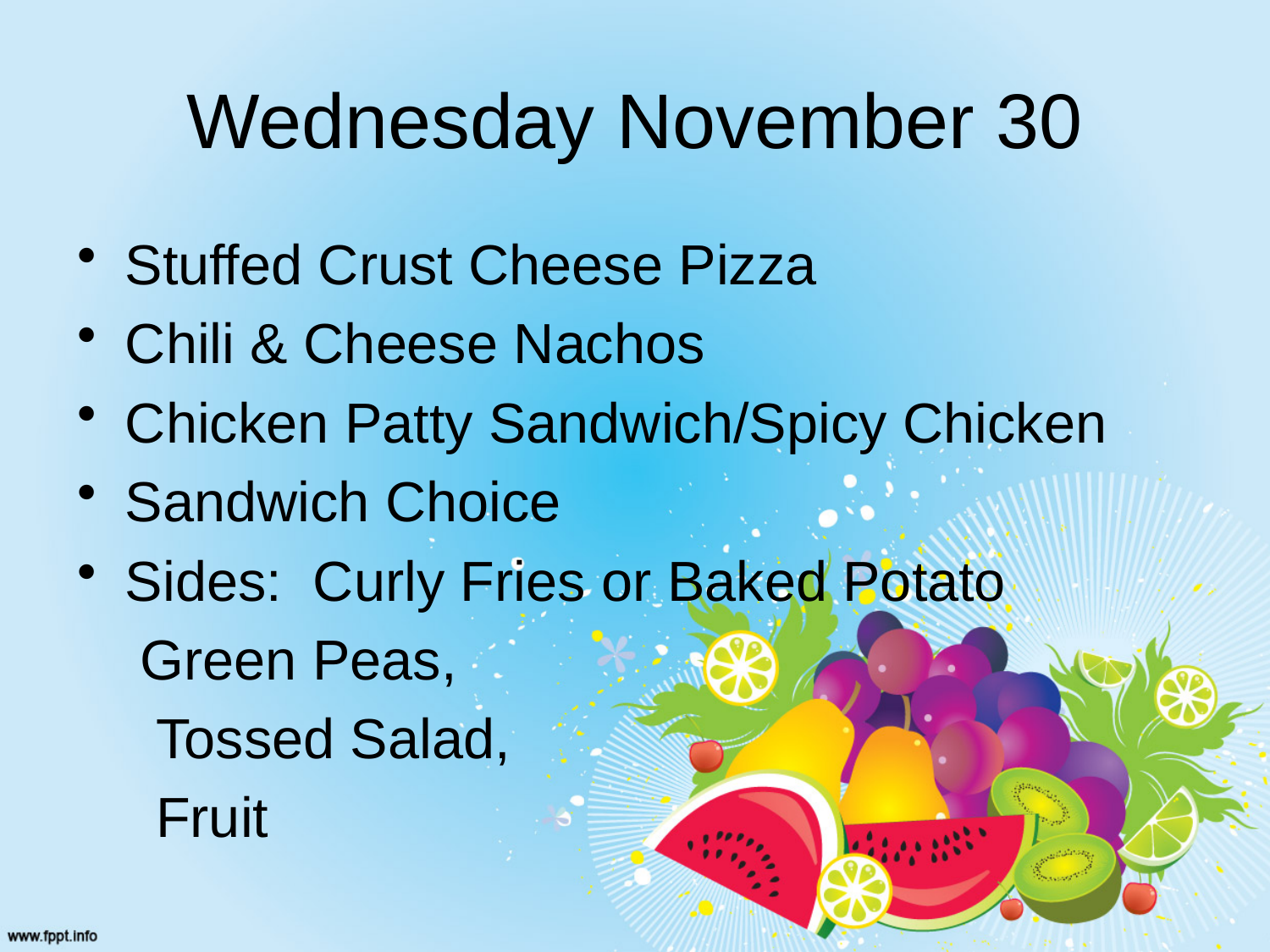

# Wednesday November 30
Stuffed Crust Cheese Pizza
Chili & Cheese Nachos
Chicken Patty Sandwich/Spicy Chicken
Sandwich Choice
Sides:  Curly Fries or Baked Potato
    Green Peas,
     Tossed Salad,
     Fruit